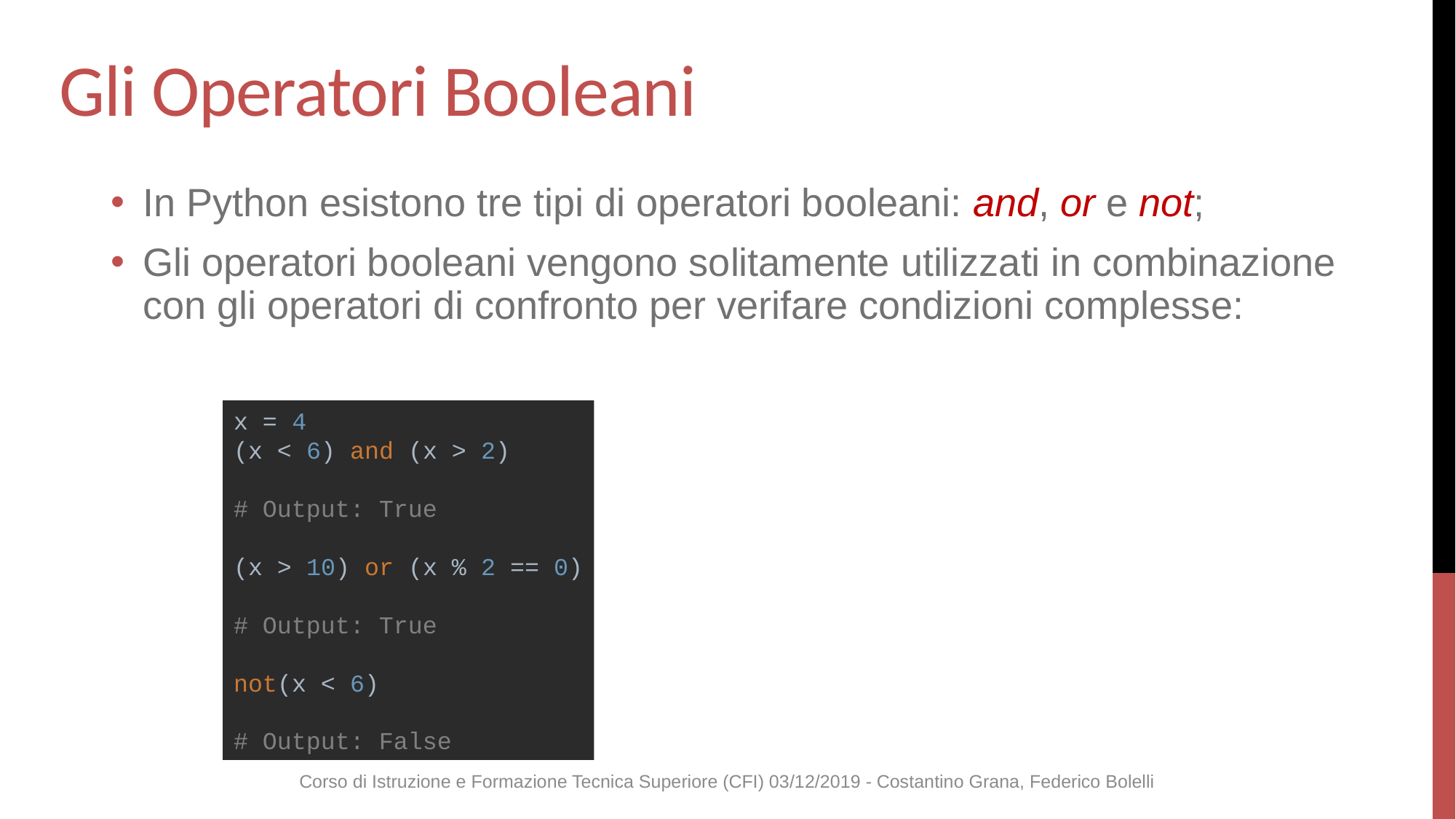

# Gli Operatori Booleani
In Python esistono tre tipi di operatori booleani: and, or e not;
Gli operatori booleani vengono solitamente utilizzati in combinazione con gli operatori di confronto per verifare condizioni complesse:

x = 4
(x < 6) and (x > 2)
# Output: True
(x > 10) or (x % 2 == 0)
# Output: True
not(x < 6)
# Output: False
Corso di Istruzione e Formazione Tecnica Superiore (CFI) 03/12/2019 - Costantino Grana, Federico Bolelli